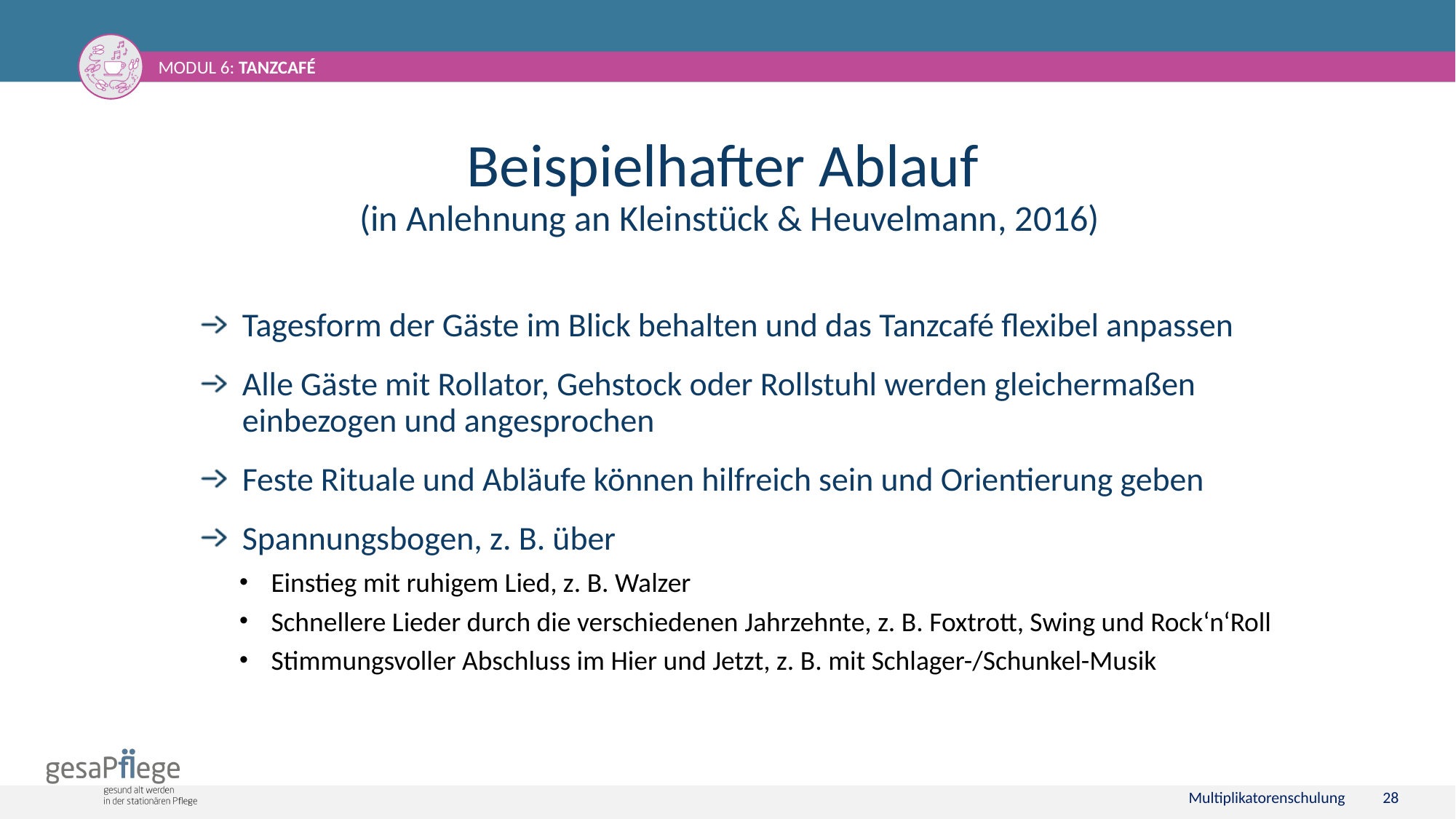

# Beispielhafter Ablauf (in Anlehnung an Kleinstück & Heuvelmann, 2016)
Tagesform der Gäste im Blick behalten und das Tanzcafé flexibel anpassen
Alle Gäste mit Rollator, Gehstock oder Rollstuhl werden gleichermaßen einbezogen und angesprochen
Feste Rituale und Abläufe können hilfreich sein und Orientierung geben
Spannungsbogen, z. B. über
Einstieg mit ruhigem Lied, z. B. Walzer
Schnellere Lieder durch die verschiedenen Jahrzehnte, z. B. Foxtrott, Swing und Rock‘n‘Roll
Stimmungsvoller Abschluss im Hier und Jetzt, z. B. mit Schlager-/Schunkel-Musik
Multiplikatorenschulung
28